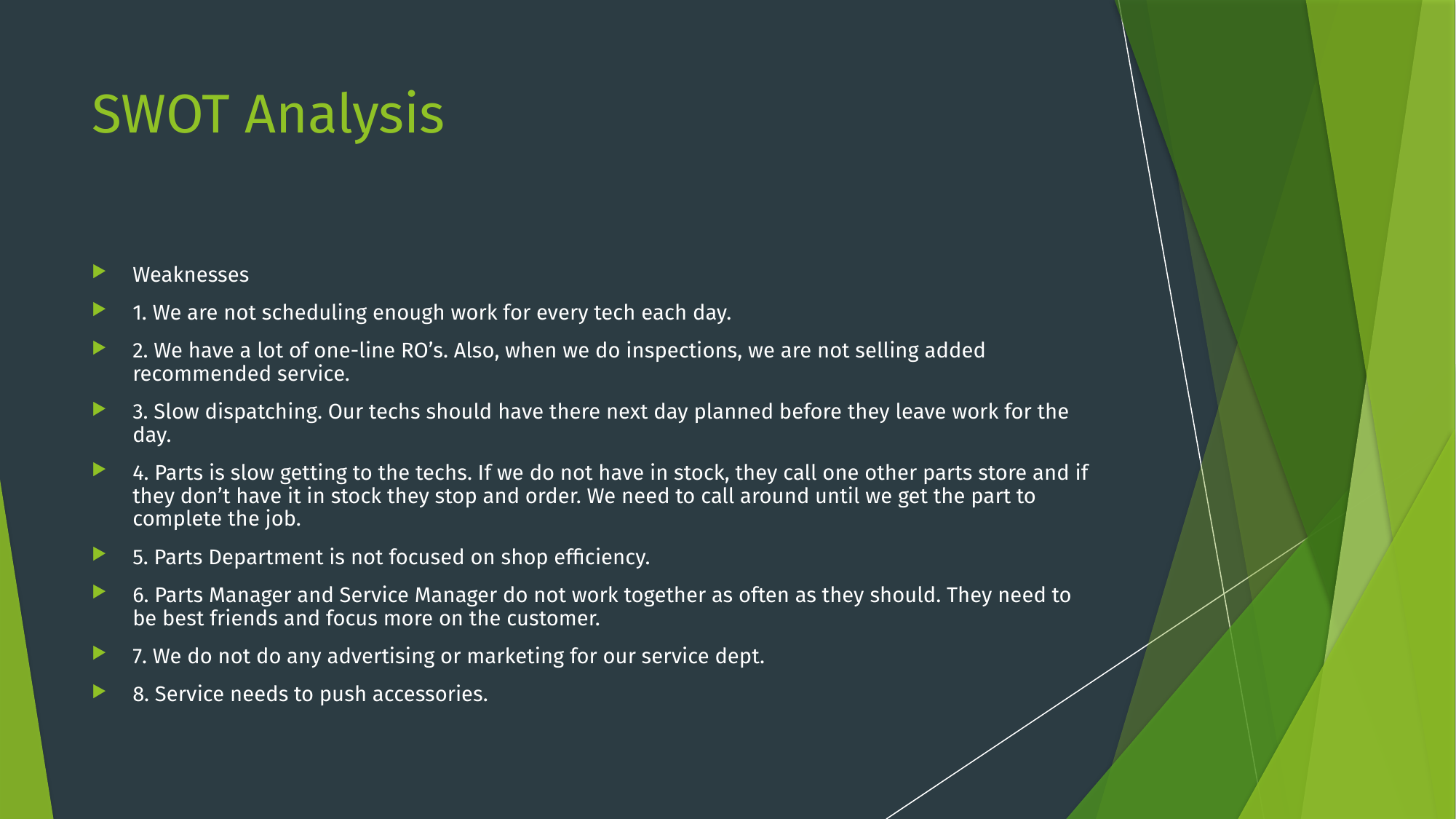

# SWOT Analysis
Weaknesses
1. We are not scheduling enough work for every tech each day.
2. We have a lot of one-line RO’s. Also, when we do inspections, we are not selling added recommended service.
3. Slow dispatching. Our techs should have there next day planned before they leave work for the day.
4. Parts is slow getting to the techs. If we do not have in stock, they call one other parts store and if they don’t have it in stock they stop and order. We need to call around until we get the part to complete the job.
5. Parts Department is not focused on shop efficiency.
6. Parts Manager and Service Manager do not work together as often as they should. They need to be best friends and focus more on the customer.
7. We do not do any advertising or marketing for our service dept.
8. Service needs to push accessories.